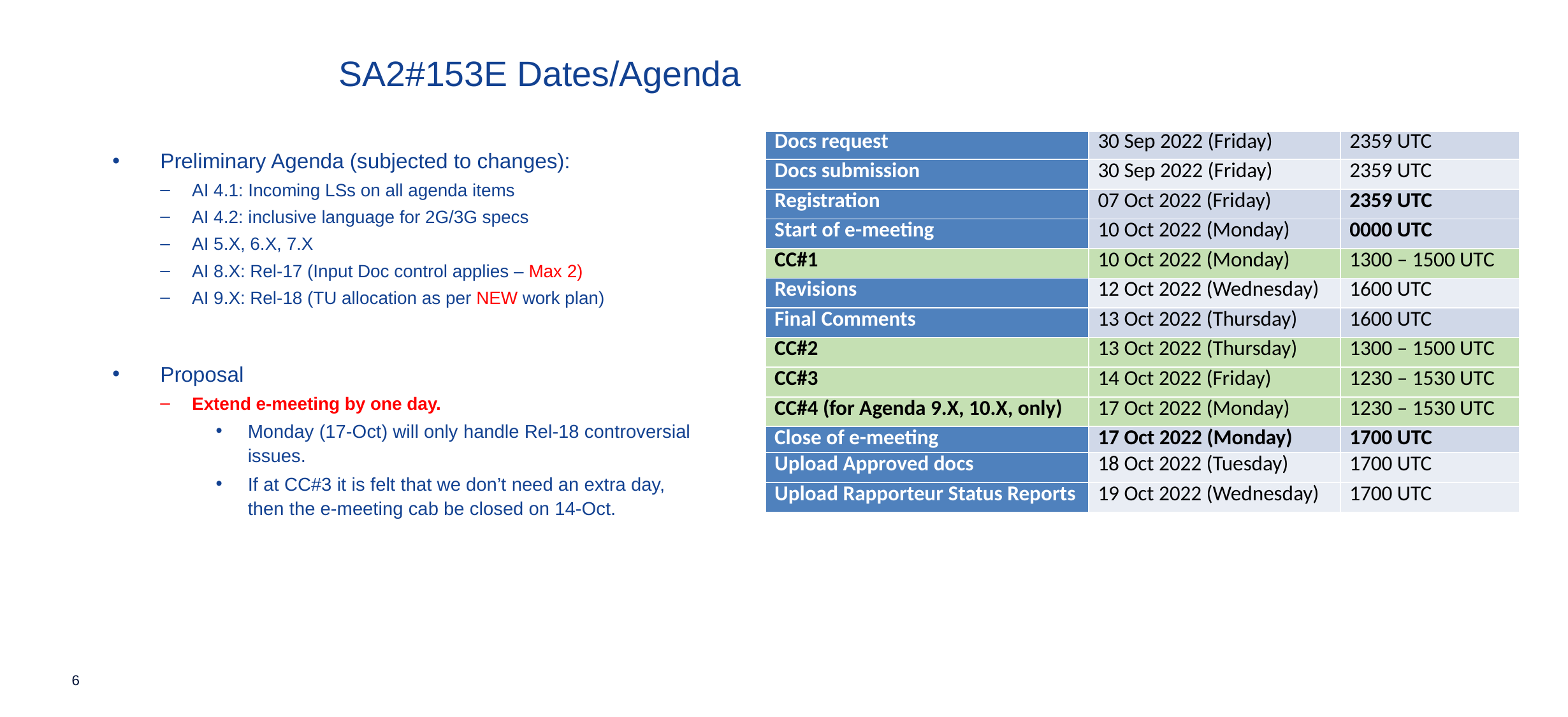

SA2#153E Dates/Agenda
| Docs request | 30 Sep 2022 (Friday) | 2359 UTC |
| --- | --- | --- |
| Docs submission | 30 Sep 2022 (Friday) | 2359 UTC |
| Registration | 07 Oct 2022 (Friday) | 2359 UTC |
| Start of e-meeting | 10 Oct 2022 (Monday) | 0000 UTC |
| CC#1 | 10 Oct 2022 (Monday) | 1300 – 1500 UTC |
| Revisions | 12 Oct 2022 (Wednesday) | 1600 UTC |
| Final Comments | 13 Oct 2022 (Thursday) | 1600 UTC |
| CC#2 | 13 Oct 2022 (Thursday) | 1300 – 1500 UTC |
| CC#3 | 14 Oct 2022 (Friday) | 1230 – 1530 UTC |
| CC#4 (for Agenda 9.X, 10.X, only) | 17 Oct 2022 (Monday) | 1230 – 1530 UTC |
| Close of e-meeting | 17 Oct 2022 (Monday) | 1700 UTC |
| Upload Approved docs | 18 Oct 2022 (Tuesday) | 1700 UTC |
| Upload Rapporteur Status Reports | 19 Oct 2022 (Wednesday) | 1700 UTC |
Preliminary Agenda (subjected to changes):
AI 4.1: Incoming LSs on all agenda items
AI 4.2: inclusive language for 2G/3G specs
AI 5.X, 6.X, 7.X
AI 8.X: Rel-17 (Input Doc control applies – Max 2)
AI 9.X: Rel-18 (TU allocation as per NEW work plan)

Proposal
Extend e-meeting by one day.
Monday (17-Oct) will only handle Rel-18 controversial issues.
If at CC#3 it is felt that we don’t need an extra day, then the e-meeting cab be closed on 14-Oct.